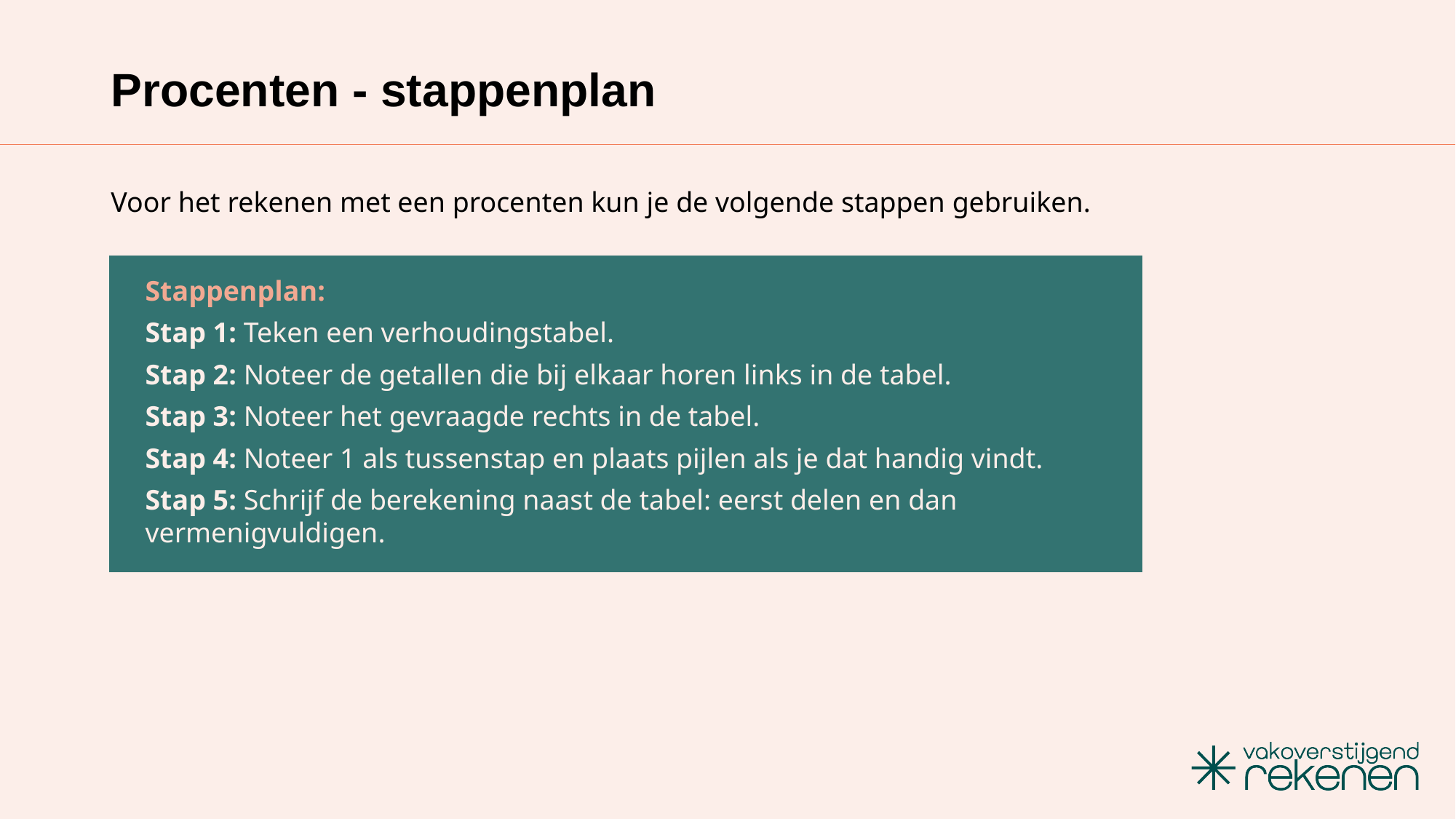

# Procenten - stappenplan
Voor het rekenen met een procenten kun je de volgende stappen gebruiken.

Stappenplan:
Stap 1: Teken een verhoudingstabel. ​
Stap 2: Noteer de getallen die bij elkaar horen links in de tabel.​
Stap 3: Noteer het gevraagde rechts in de tabel. ​
Stap 4: Noteer 1 als tussenstap en plaats pijlen als je dat handig vindt.​
Stap 5: Schrijf de berekening naast de tabel: eerst delen en dan vermenigvuldigen.